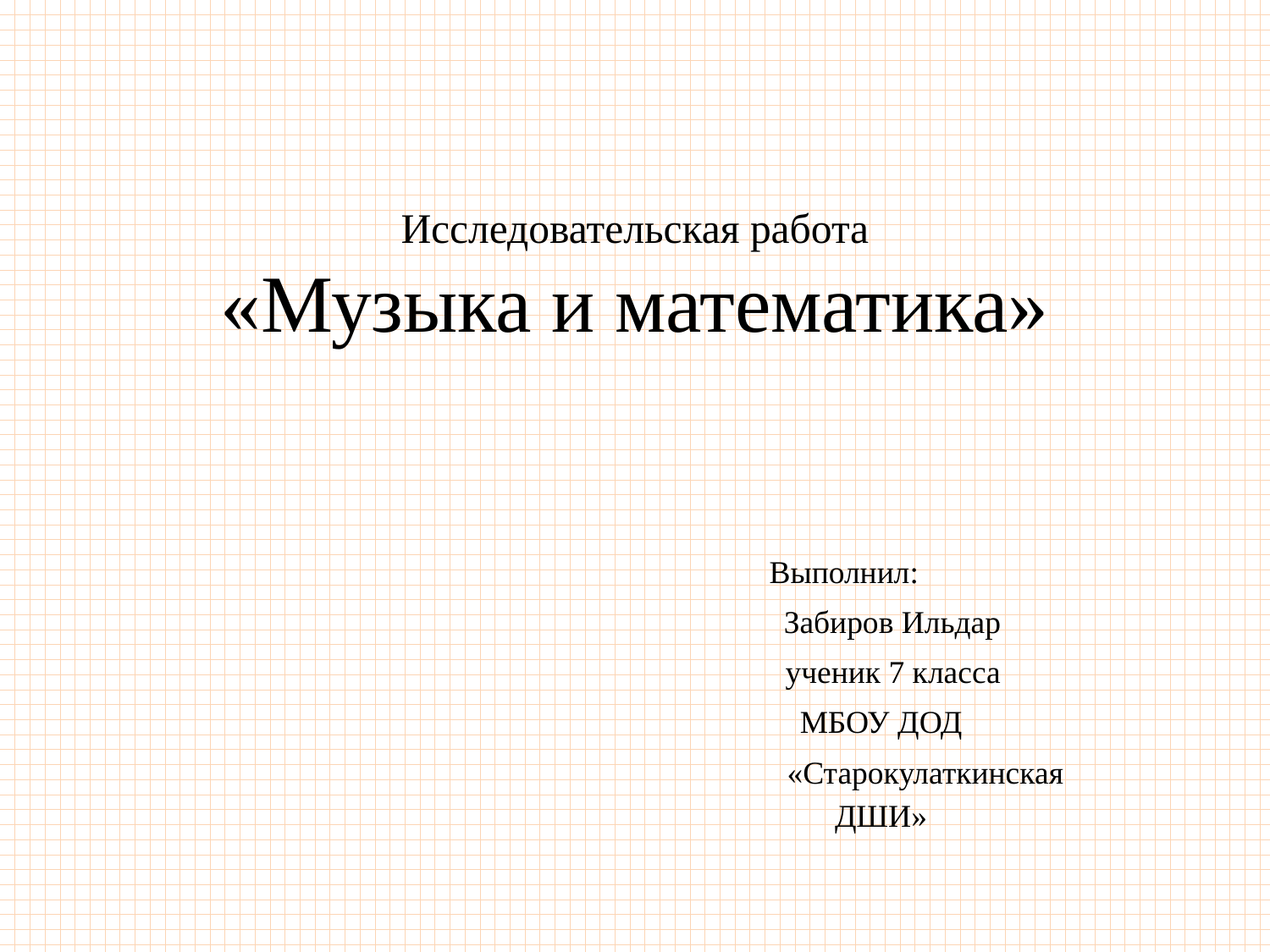

# Исследовательская работа «Музыка и математика»
                                                       Выполнил:
                                                                Забиров Ильдар
   ученик 7 класса
МБОУ ДОД
           «Старокулаткинская ДШИ»